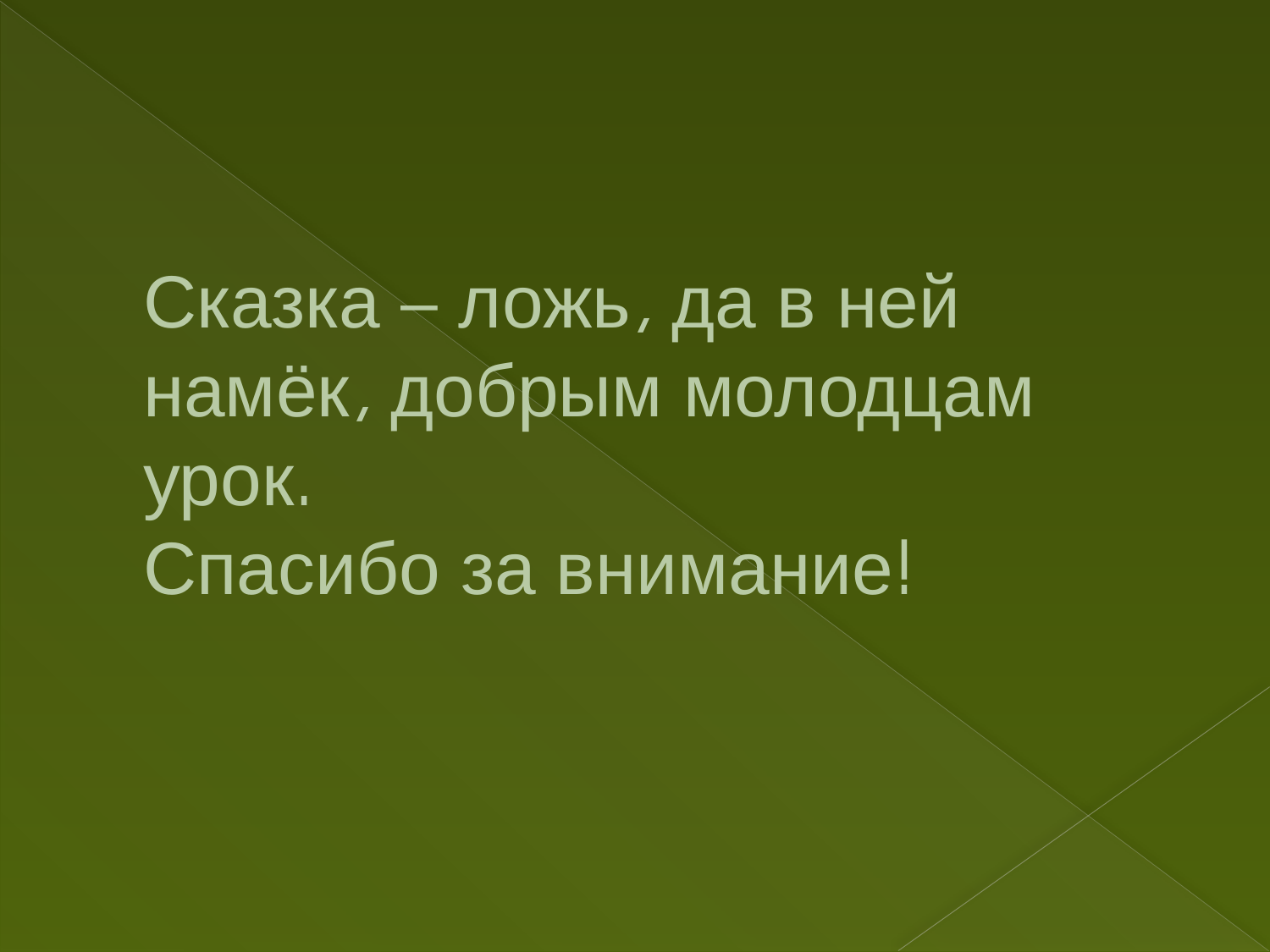

# Сказка – ложь, да в ней намёк, добрым молодцам урок. Спасибо за внимание!